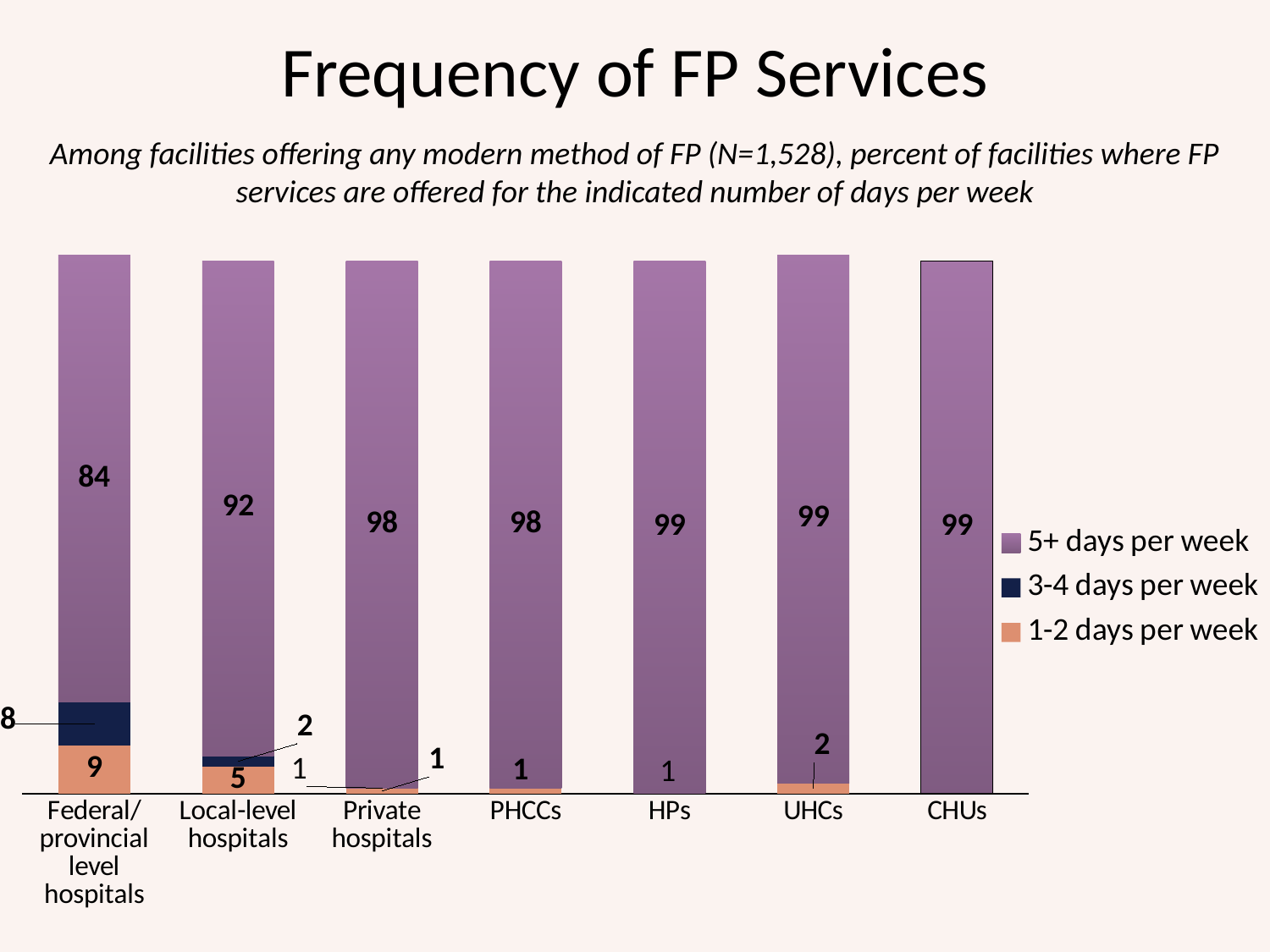

# Frequency of FP Services
Among facilities offering any modern method of FP (N=1,528), percent of facilities where FP services are offered for the indicated number of days per week

### Chart

| Category | 1-2 days per week | 3-4 days per week | 5+ days per week |
|---|---|---|---|
| Federal/ provincial level hospitals | 9.0 | 8.0 | 84.0 |
| Local-level hospitals | 5.0 | 2.0 | 92.0 |
| Private hospitals | 1.0 | 0.0 | 98.0 |
| PHCCs | 1.0 | 0.0 | 98.0 |
| HPs | 0.0 | 0.0 | 99.0 |
| UHCs | 2.0 | 0.0 | 99.0 |
| CHUs | 0.0 | 0.0 | 99.0 |